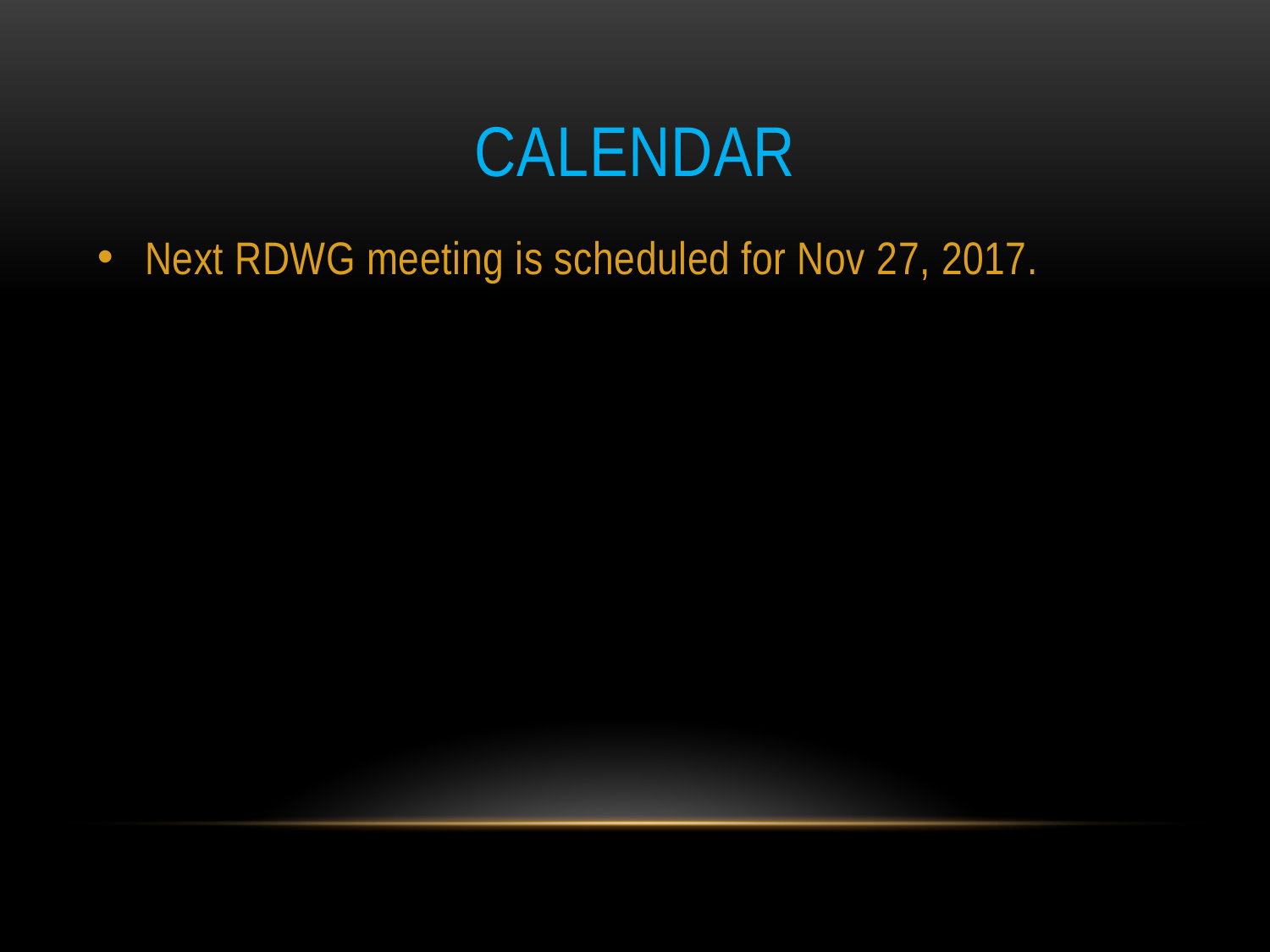

# Calendar
Next RDWG meeting is scheduled for Nov 27, 2017.